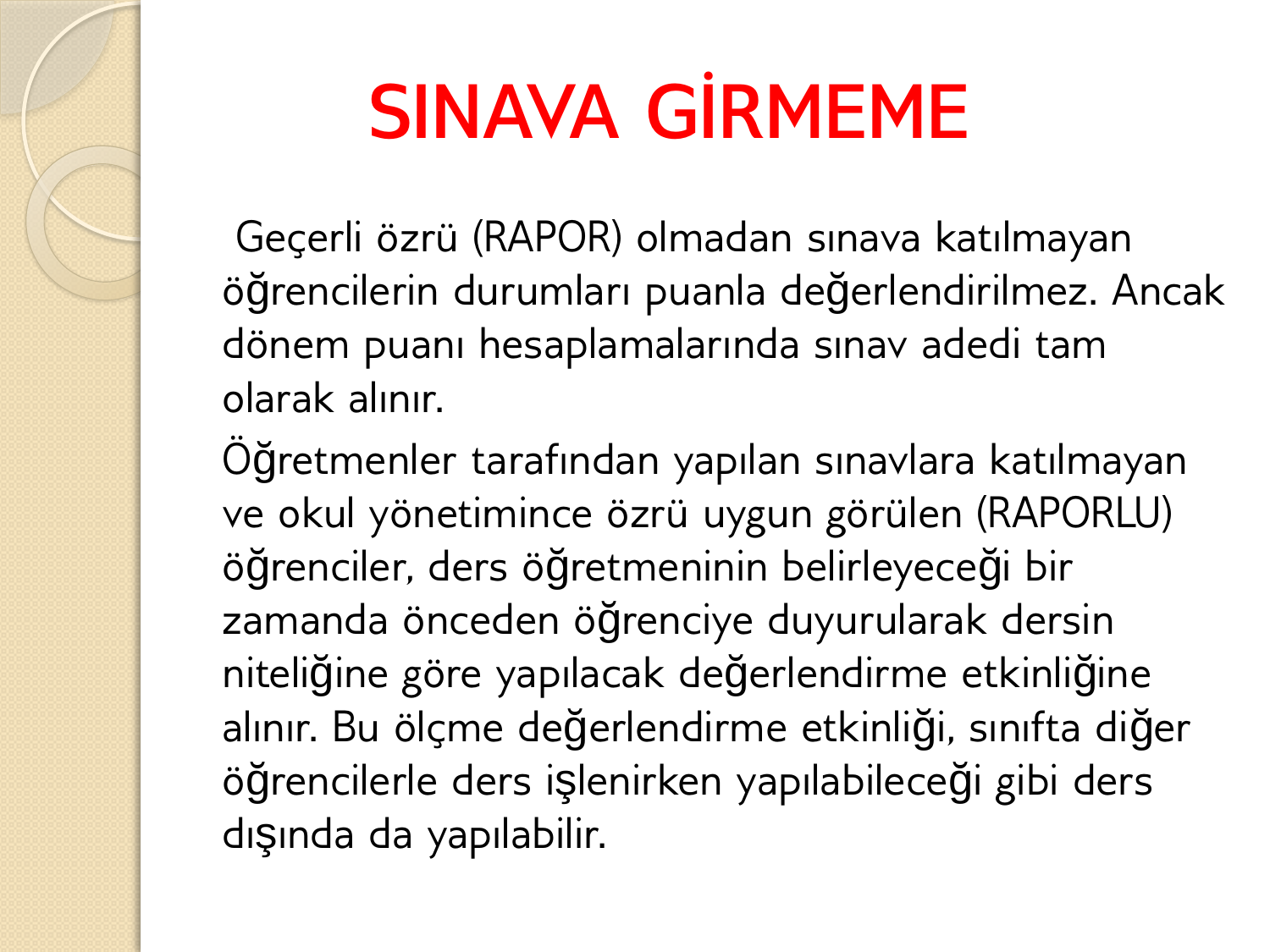

SINAVA GİRMEME
 Geçerli özrü (RAPOR) olmadan sınava katılmayan öğrencilerin durumları puanla değerlendirilmez. Ancak dönem puanı hesaplamalarında sınav adedi tam olarak alınır.
Öğretmenler tarafından yapılan sınavlara katılmayan ve okul yönetimince özrü uygun görülen (RAPORLU) öğrenciler, ders öğretmeninin belirleyeceği bir zamanda önceden öğrenciye duyurularak dersin niteliğine göre yapılacak değerlendirme etkinliğine alınır. Bu ölçme değerlendirme etkinliği, sınıfta diğer öğrencilerle ders işlenirken yapılabileceği gibi ders dışında da yapılabilir.